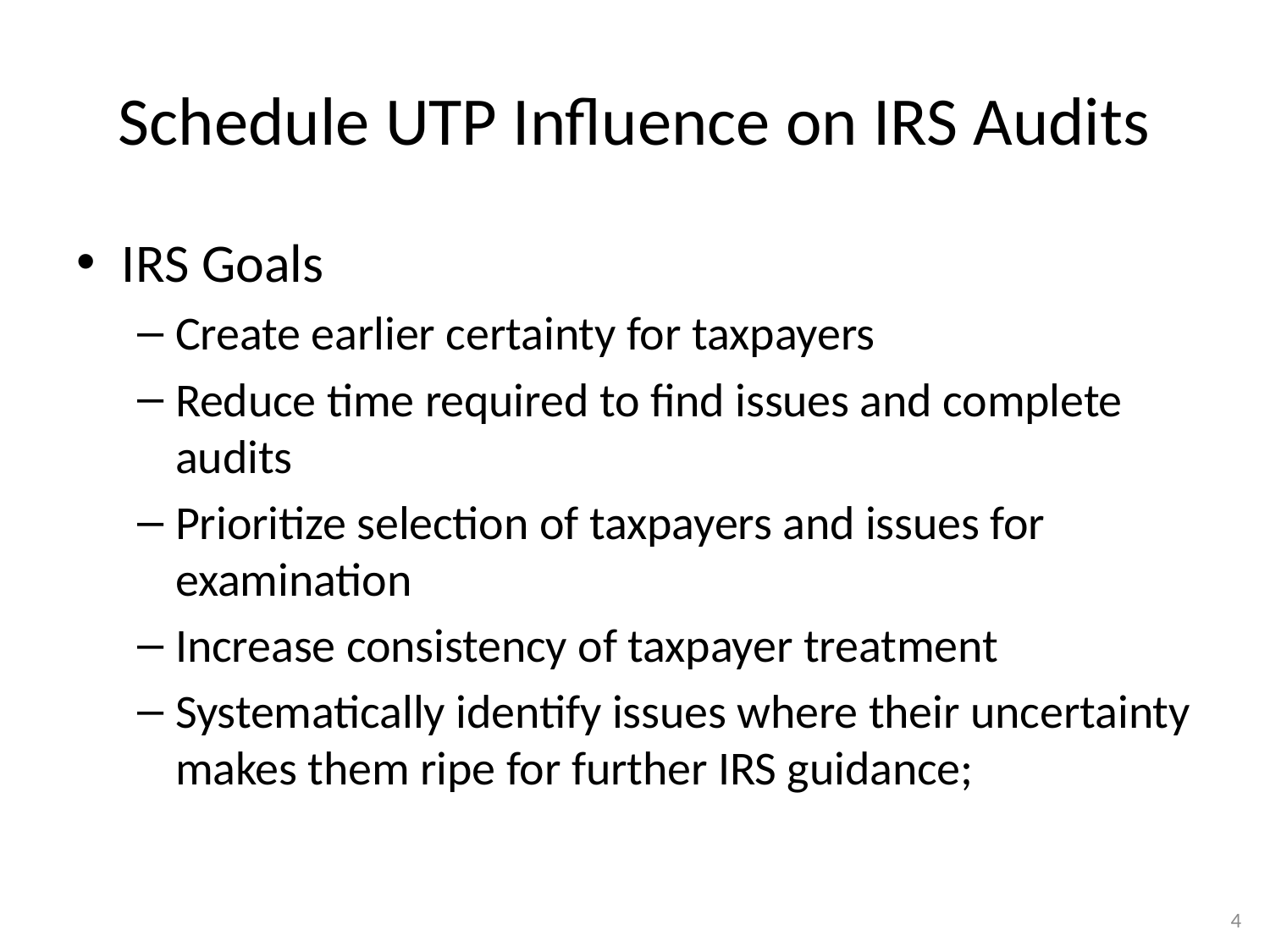

# Schedule UTP Influence on IRS Audits
IRS Goals
Create earlier certainty for taxpayers
Reduce time required to find issues and complete audits
Prioritize selection of taxpayers and issues for examination
Increase consistency of taxpayer treatment
Systematically identify issues where their uncertainty makes them ripe for further IRS guidance;
4